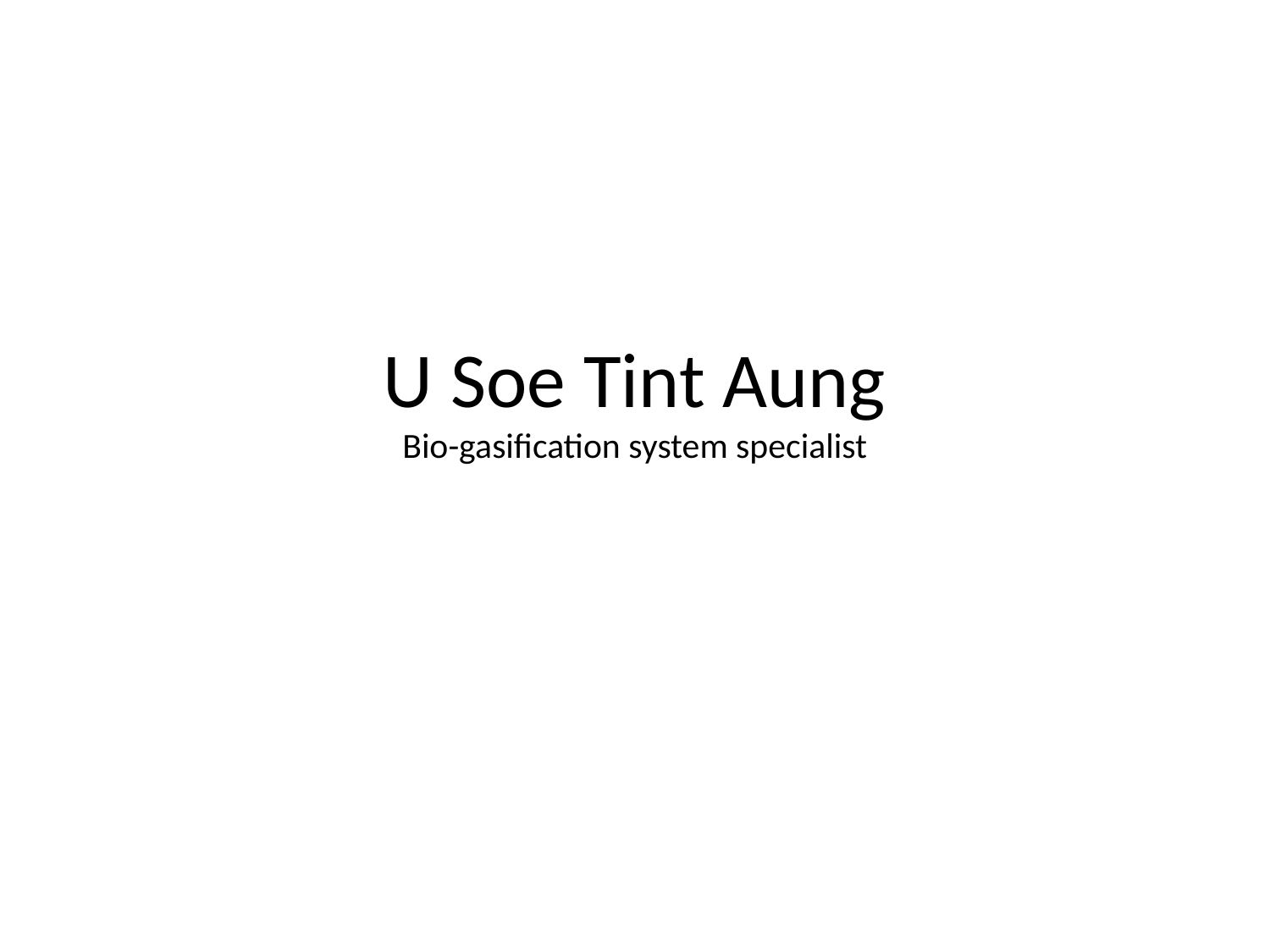

# U Soe Tint Aung Bio-gasification system specialist